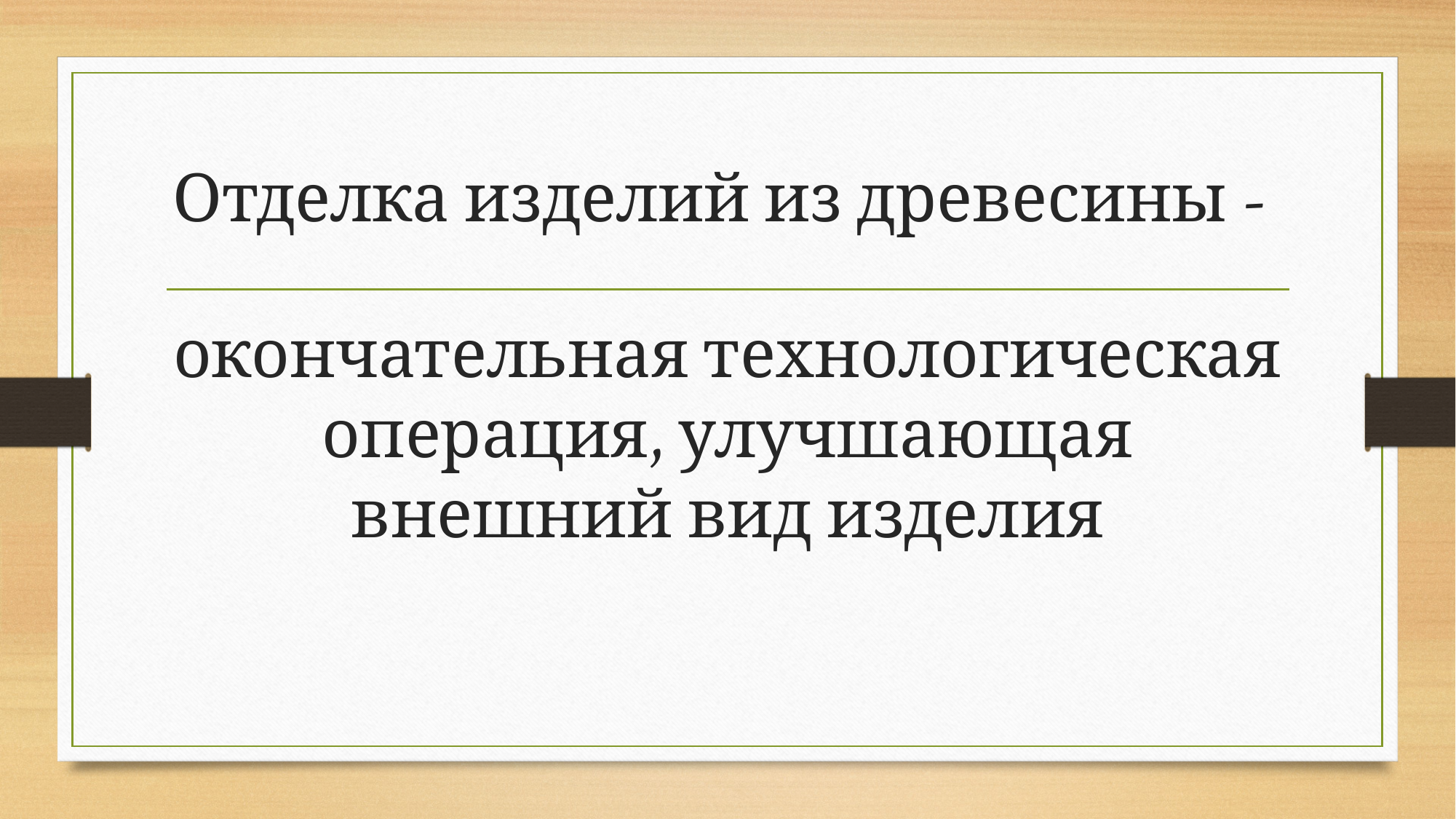

# Отделка изделий из древесины -
окончательная технологическая операция, улучшающая внешний вид изделия